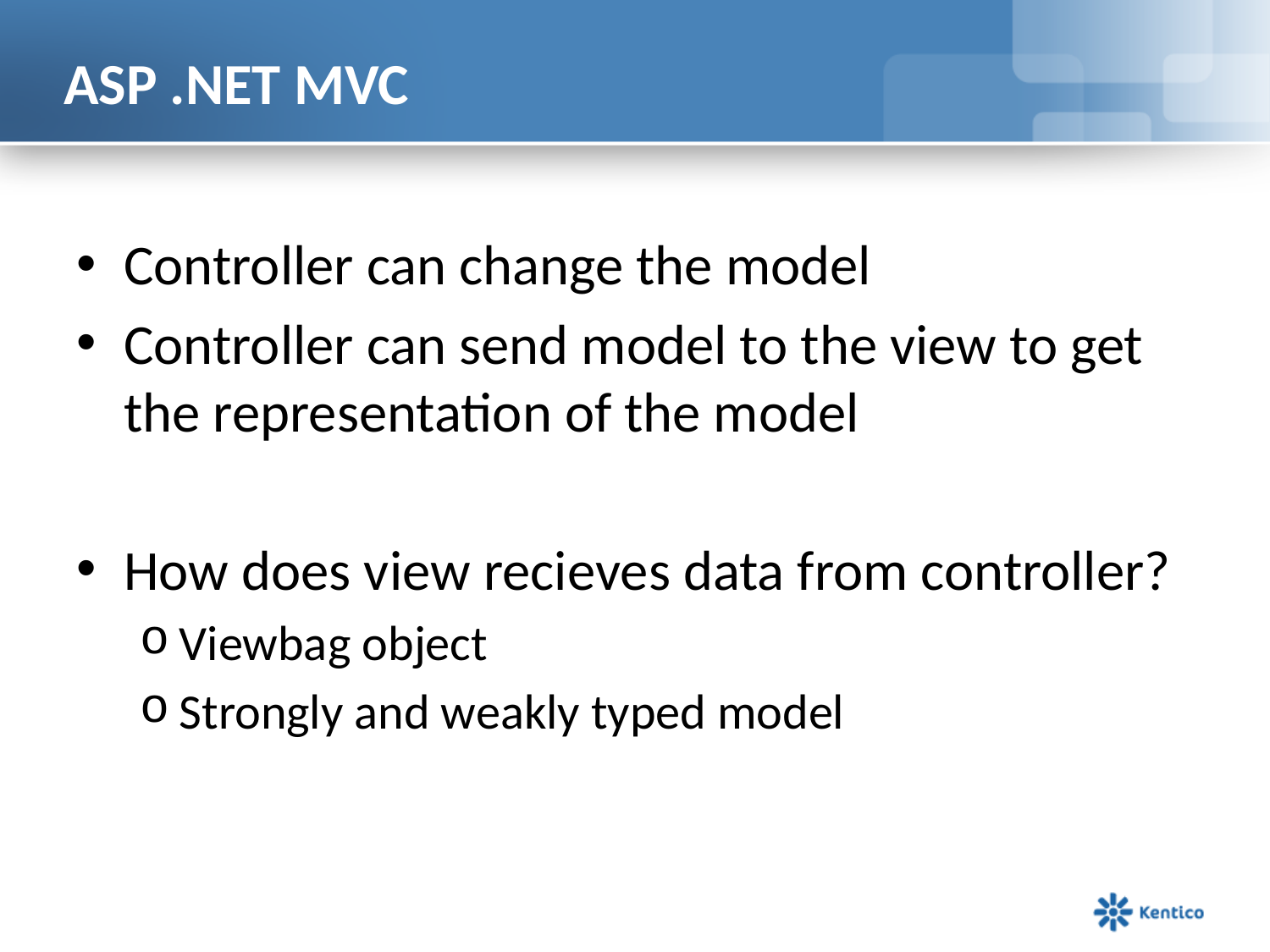

# ASP .NET MVC
Controller can change the model
Controller can send model to the view to get the representation of the model

How does view recieves data from controller?
Viewbag object
Strongly and weakly typed model